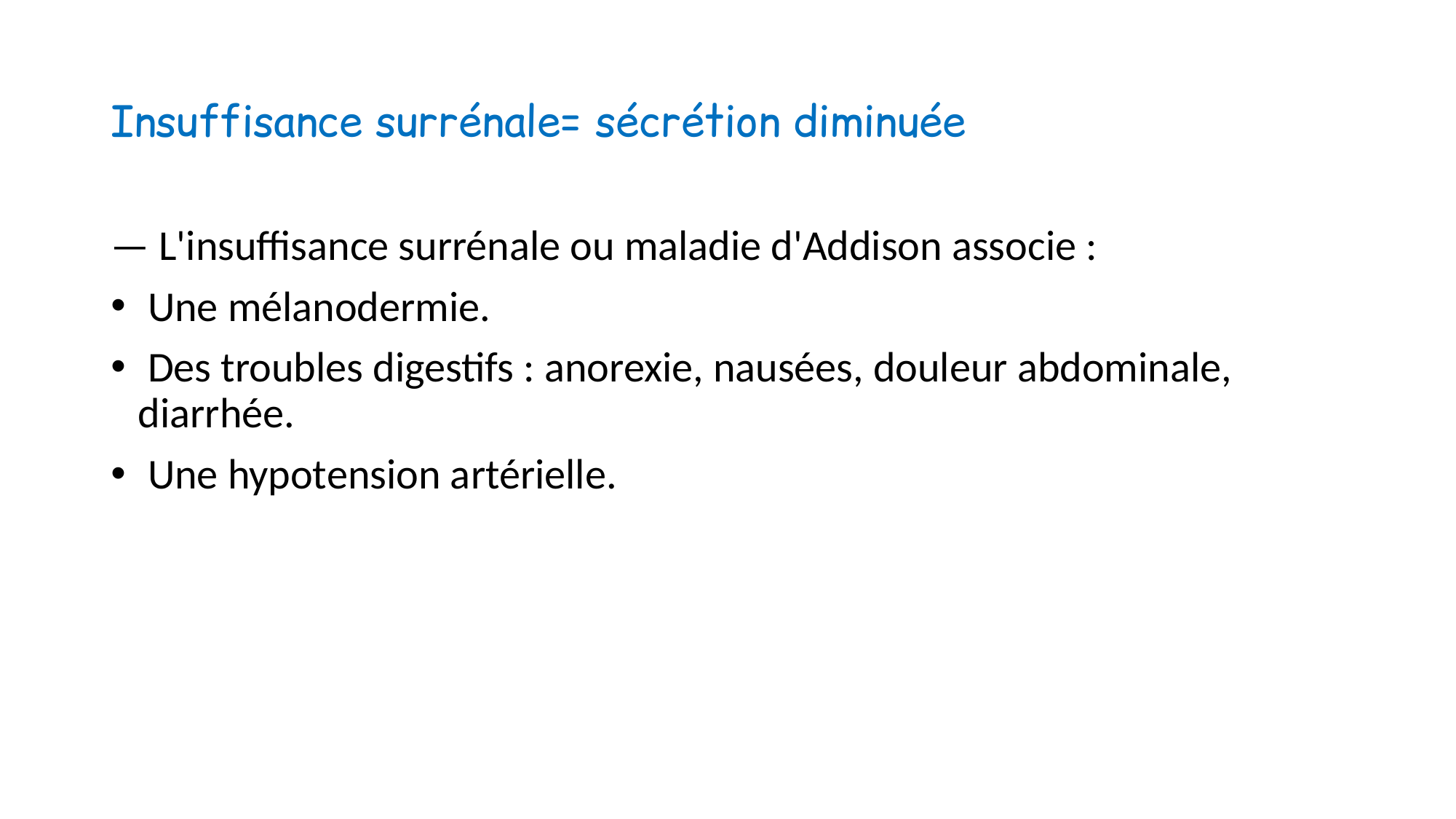

# Insuffisance surrénale= sécrétion diminuée
— L'insuffisance surrénale ou maladie d'Addison associe :
 Une mélanodermie.
 Des troubles digestifs : anorexie, nausées, douleur abdominale, diarrhée.
 Une hypotension artérielle.